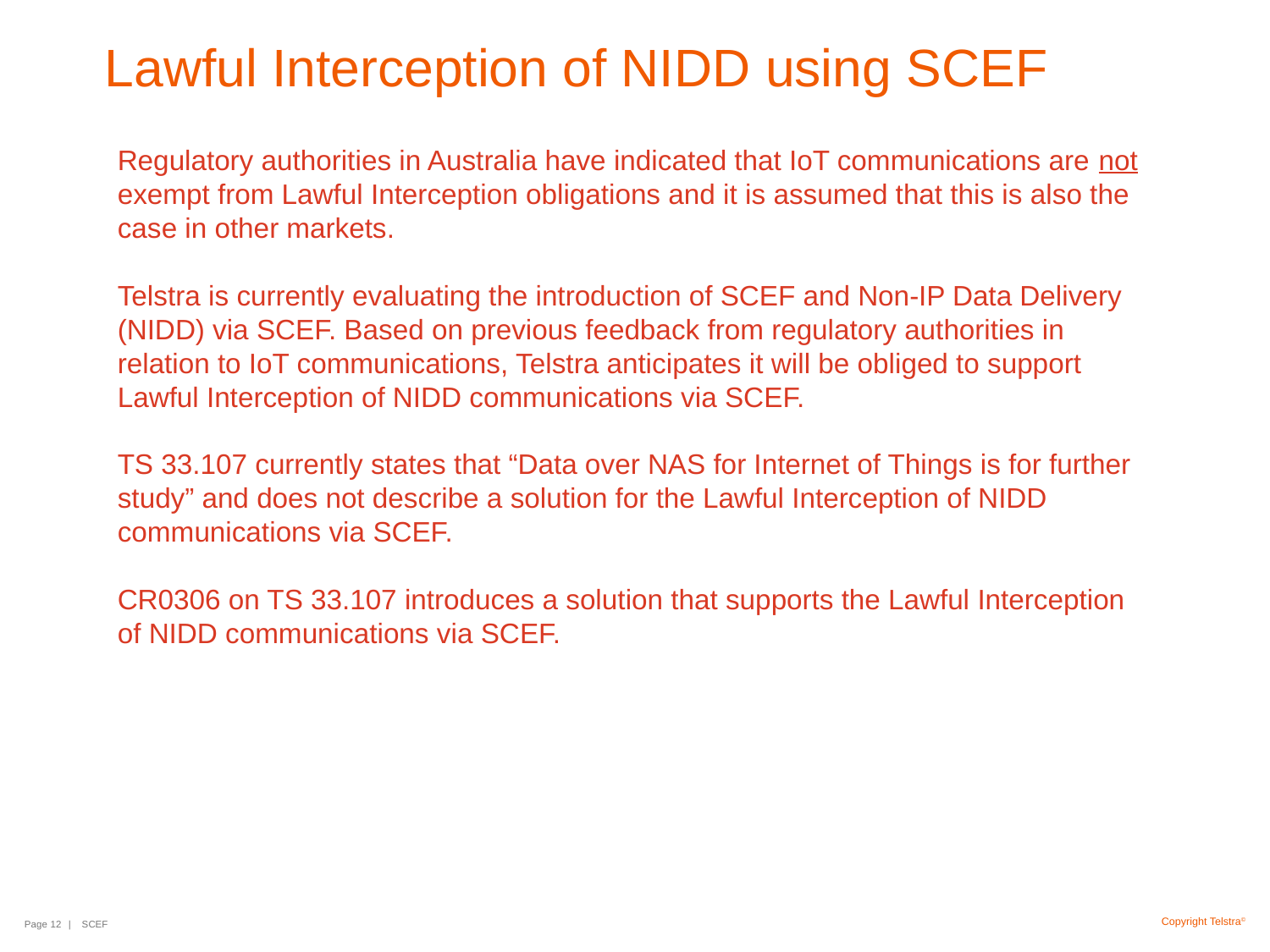

# Lawful Interception of NIDD using SCEF
Regulatory authorities in Australia have indicated that IoT communications are not exempt from Lawful Interception obligations and it is assumed that this is also the case in other markets.

Telstra is currently evaluating the introduction of SCEF and Non-IP Data Delivery (NIDD) via SCEF. Based on previous feedback from regulatory authorities in relation to IoT communications, Telstra anticipates it will be obliged to support Lawful Interception of NIDD communications via SCEF.

TS 33.107 currently states that “Data over NAS for Internet of Things is for further study” and does not describe a solution for the Lawful Interception of NIDD communications via SCEF.

CR0306 on TS 33.107 introduces a solution that supports the Lawful Interception of NIDD communications via SCEF.

Page 12
|    SCEF